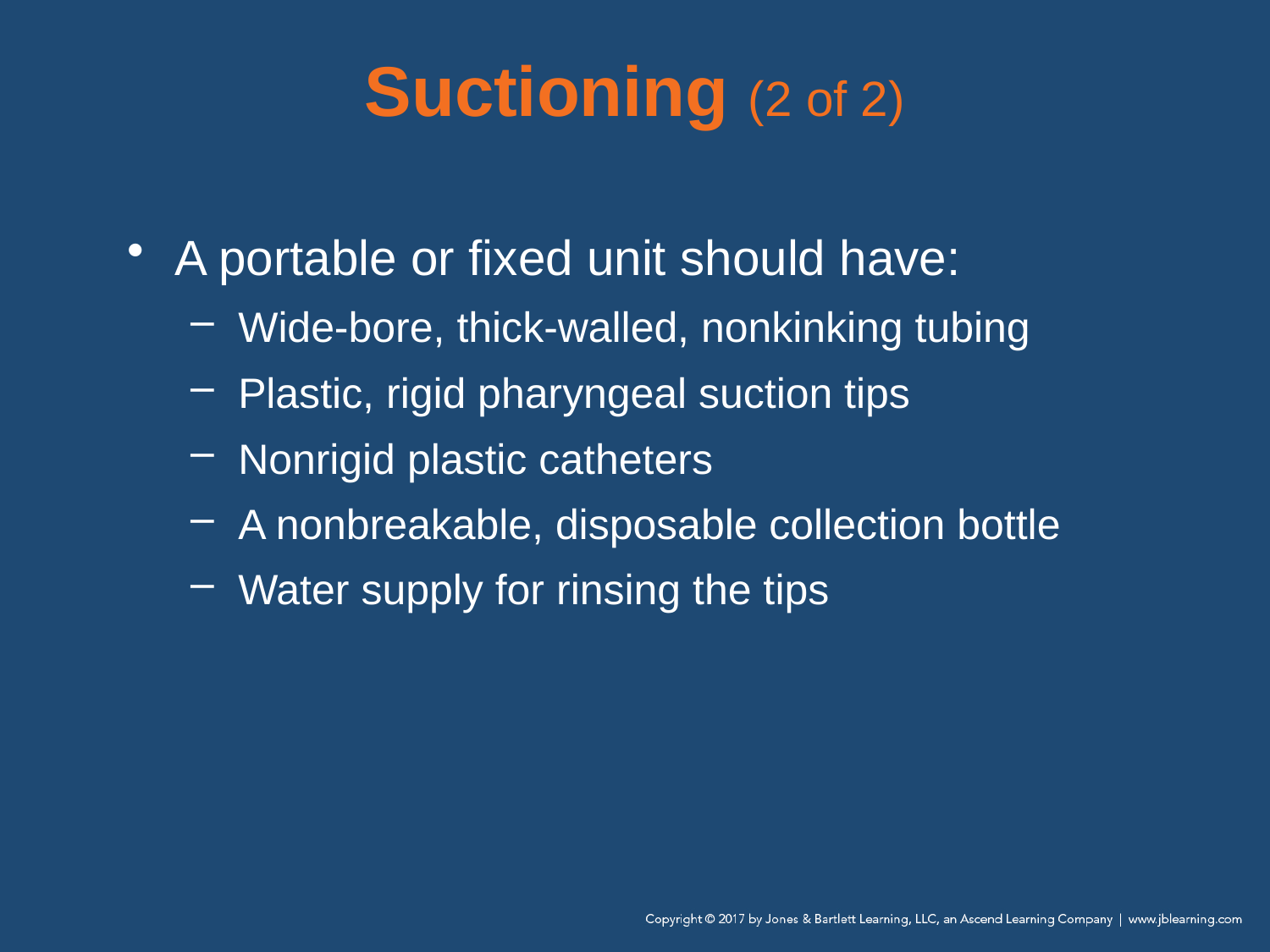

# Suctioning (2 of 2)
A portable or fixed unit should have:
Wide-bore, thick-walled, nonkinking tubing
Plastic, rigid pharyngeal suction tips
Nonrigid plastic catheters
A nonbreakable, disposable collection bottle
Water supply for rinsing the tips